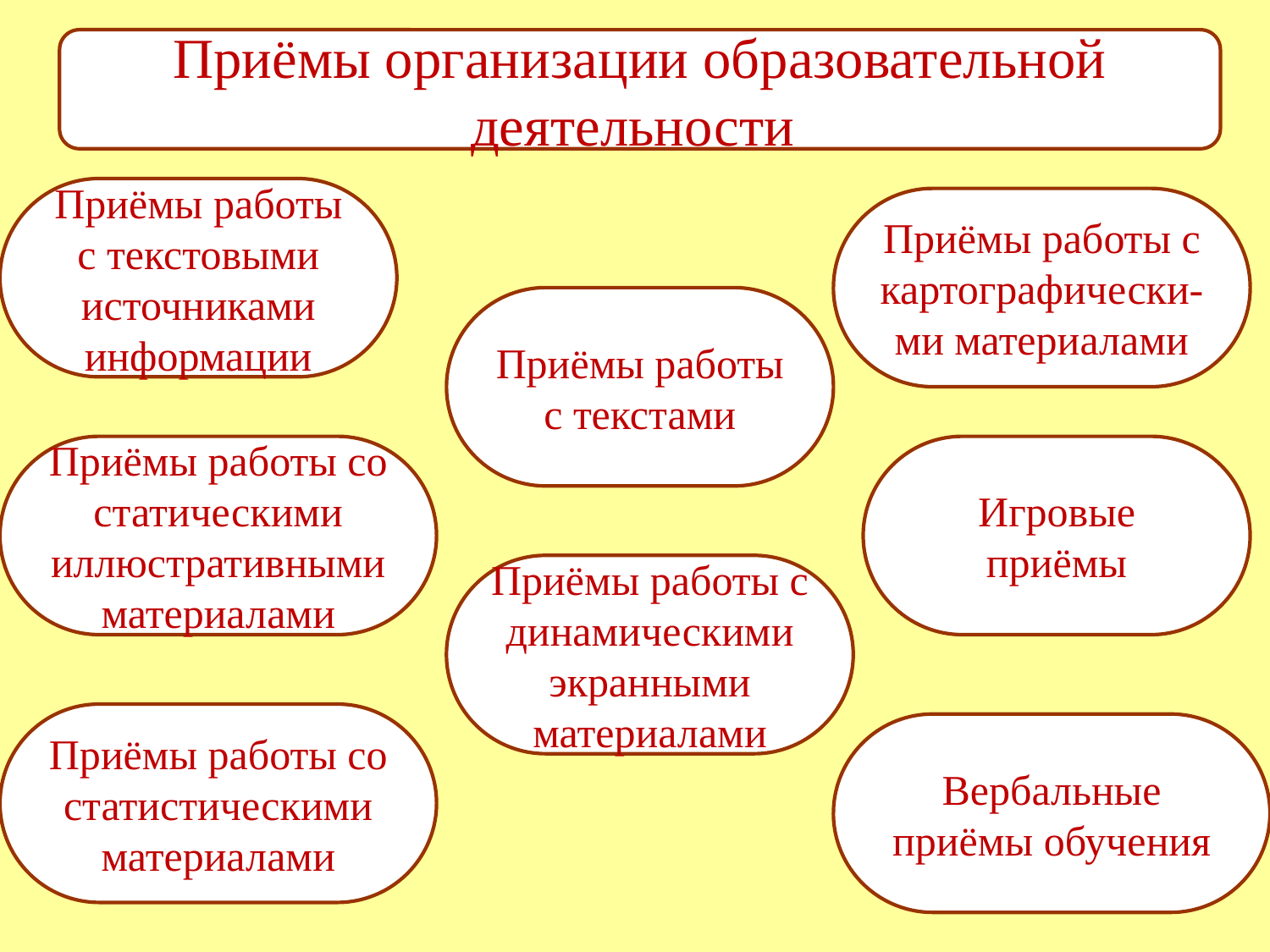

Приёмы организации образовательной деятельности
Приёмы работы с текстовыми источниками информации
Приёмы работы с картографически-ми материалами
Приёмы работы с текстами
Приёмы работы со статическими иллюстративными материалами
Игровые приёмы
Приёмы работы с динамическими экранными материалами
Приёмы работы со статистическими материалами
Вербальные приёмы обучения